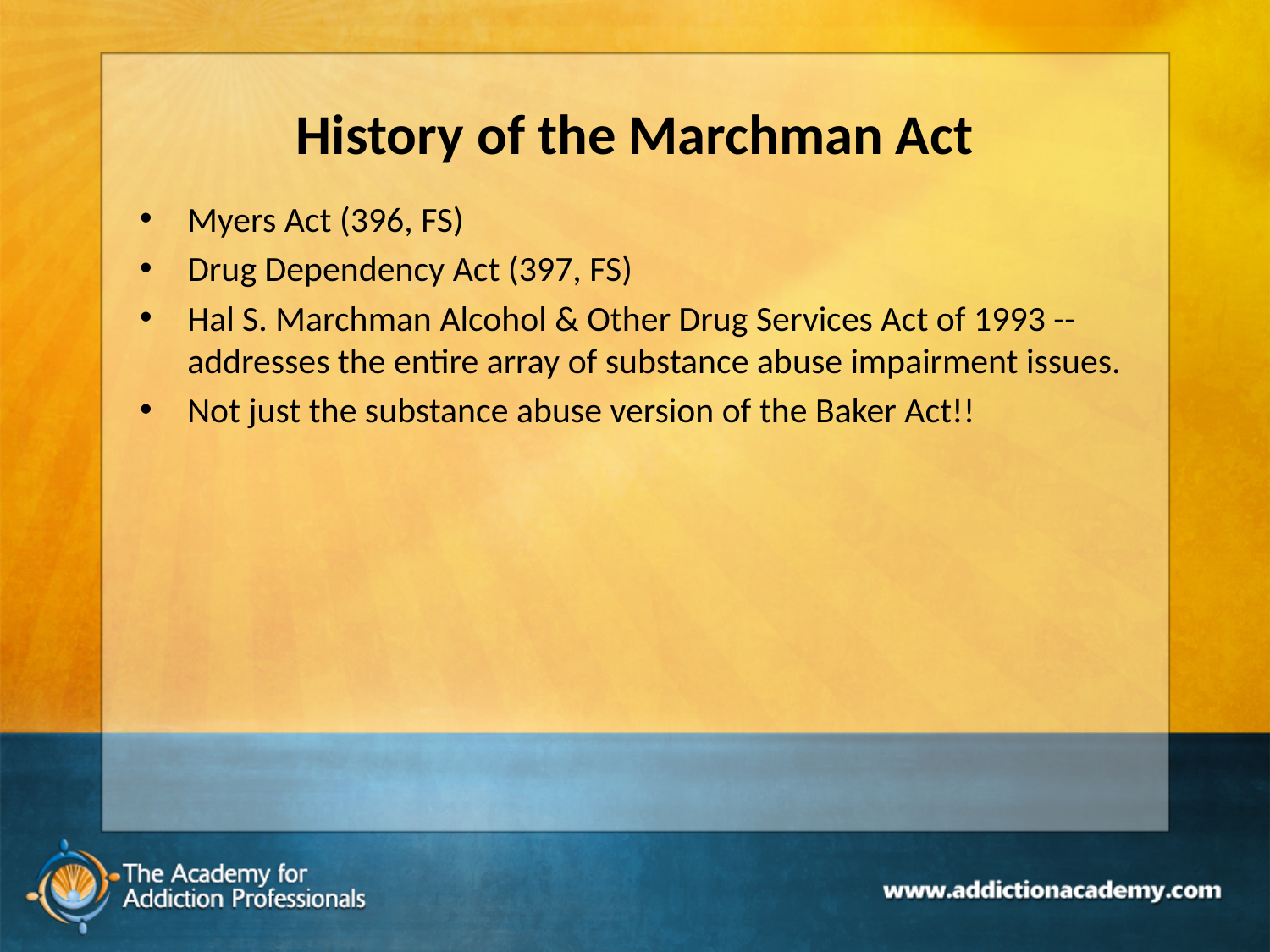

# History of the Marchman Act
Myers Act (396, FS)
Drug Dependency Act (397, FS)
Hal S. Marchman Alcohol & Other Drug Services Act of 1993 -- addresses the entire array of substance abuse impairment issues.
Not just the substance abuse version of the Baker Act!!
111